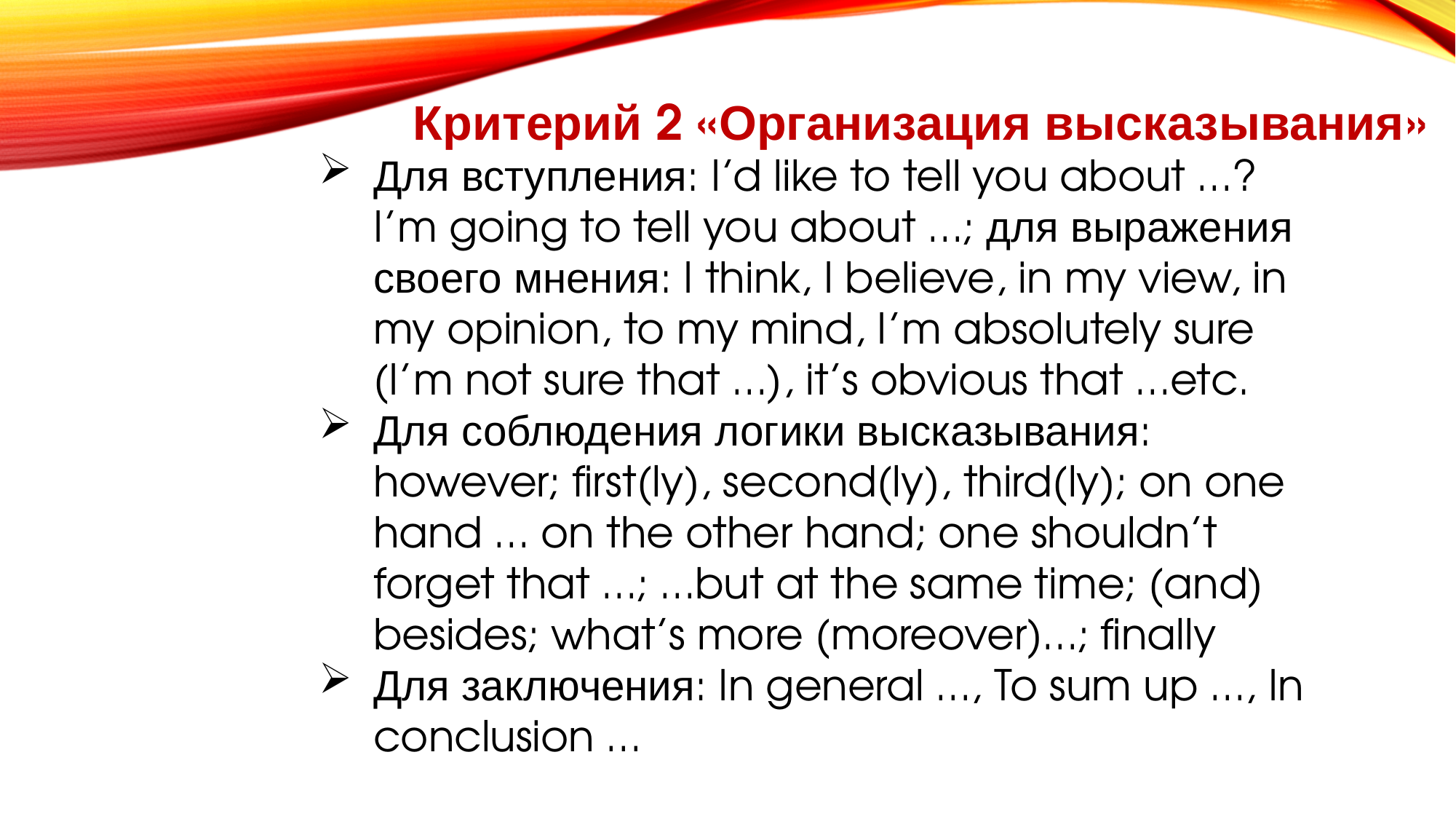

Критерий 2 «Организация высказывания»
Для вступления: I’d like to tell you about …? I’m going to tell you about …; для выражения своего мнения: I think, I believe, in my view, in my opinion, to my mind, I’m absolutely sure (I’m not sure that …), it’s obvious that …etc.
Для соблюдения логики высказывания: however; first(ly), second(ly), third(ly); on one hand … on the other hand; one shouldn’t forget that …; …but at the same time; (and) besides; what’s more (moreover)…; finally
Для заключения: In general …, To sum up …, In conclusion …